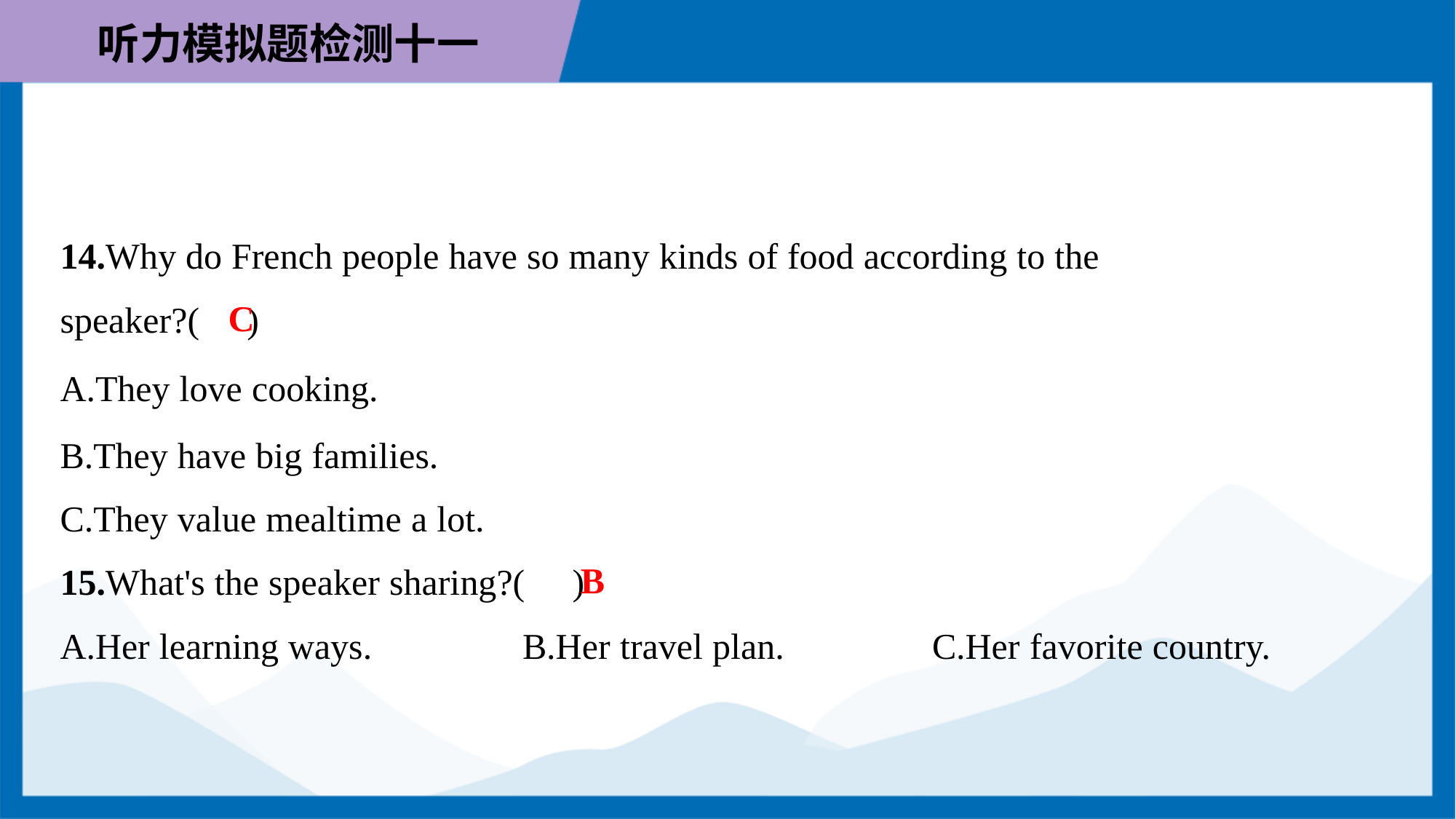

14.Why do French people have so many kinds of food according to the
speaker?(     )
C
A.They love cooking.
B.They have big families.
C.They value mealtime a lot.
B
15.What's the speaker sharing?(     )
A.Her learning ways.	B.Her travel plan.	C.Her favorite country.